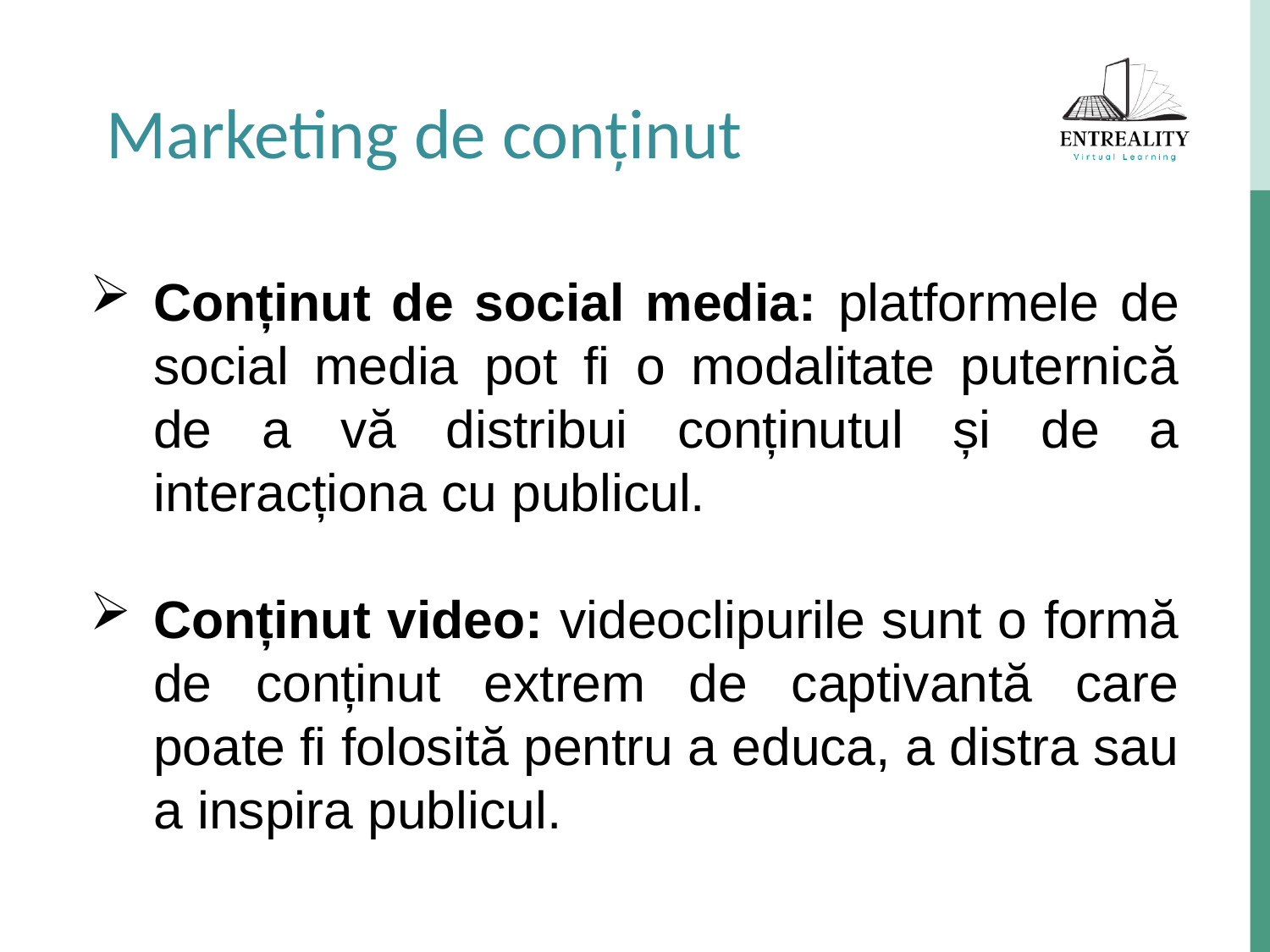

Marketing de conținut

Conținut de social media: platformele de social media pot fi o modalitate puternică de a vă distribui conținutul și de a interacționa cu publicul.

Conținut video: videoclipurile sunt o formă de conținut extrem de captivantă care poate fi folosită pentru a educa, a distra sau a inspira publicul.